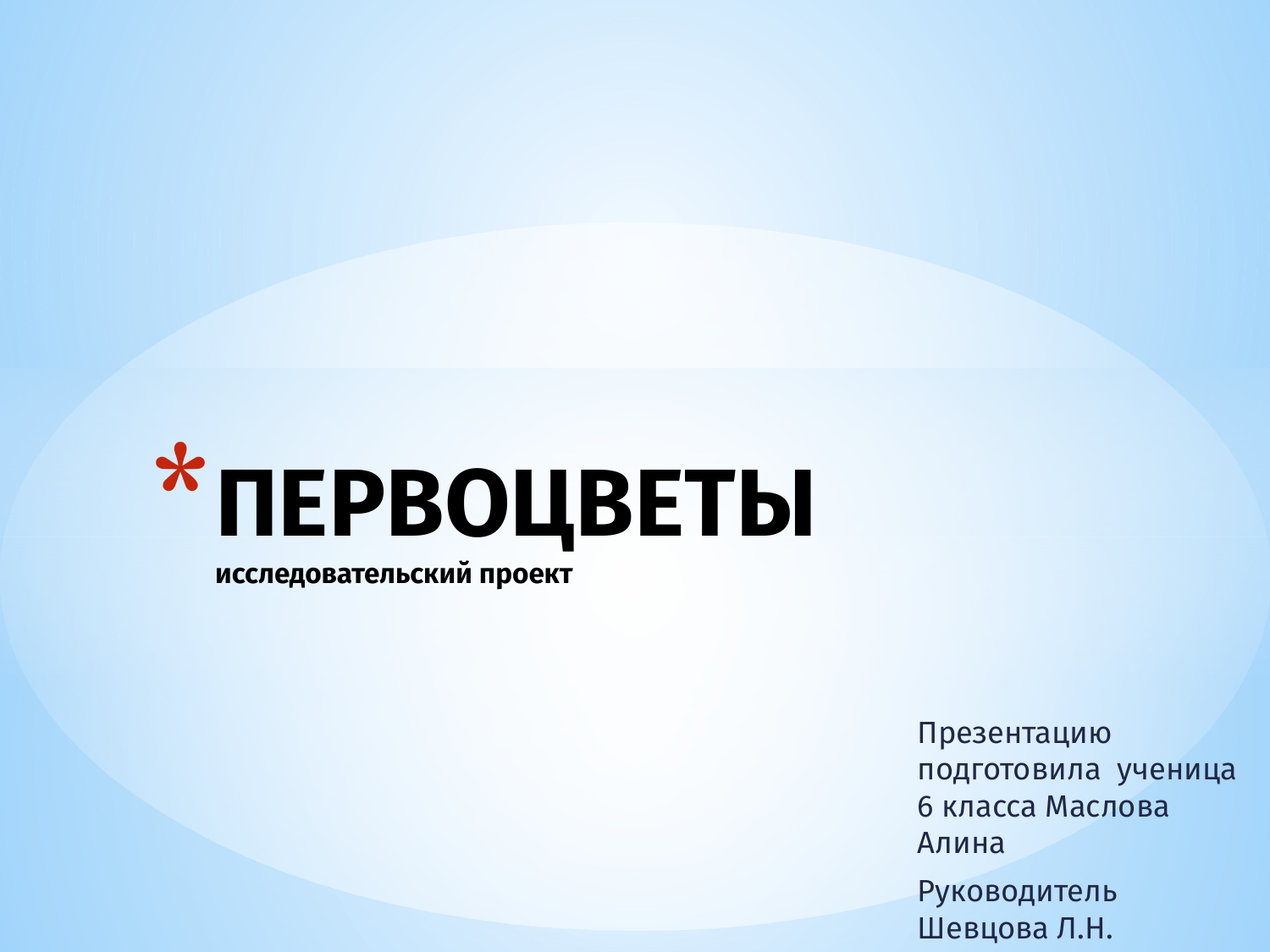

# ПЕРВОЦВЕТЫ исследовательский проект
Презентацию подготовила  ученица 6 класса Маслова Алина
Руководитель Шевцова Л.Н.